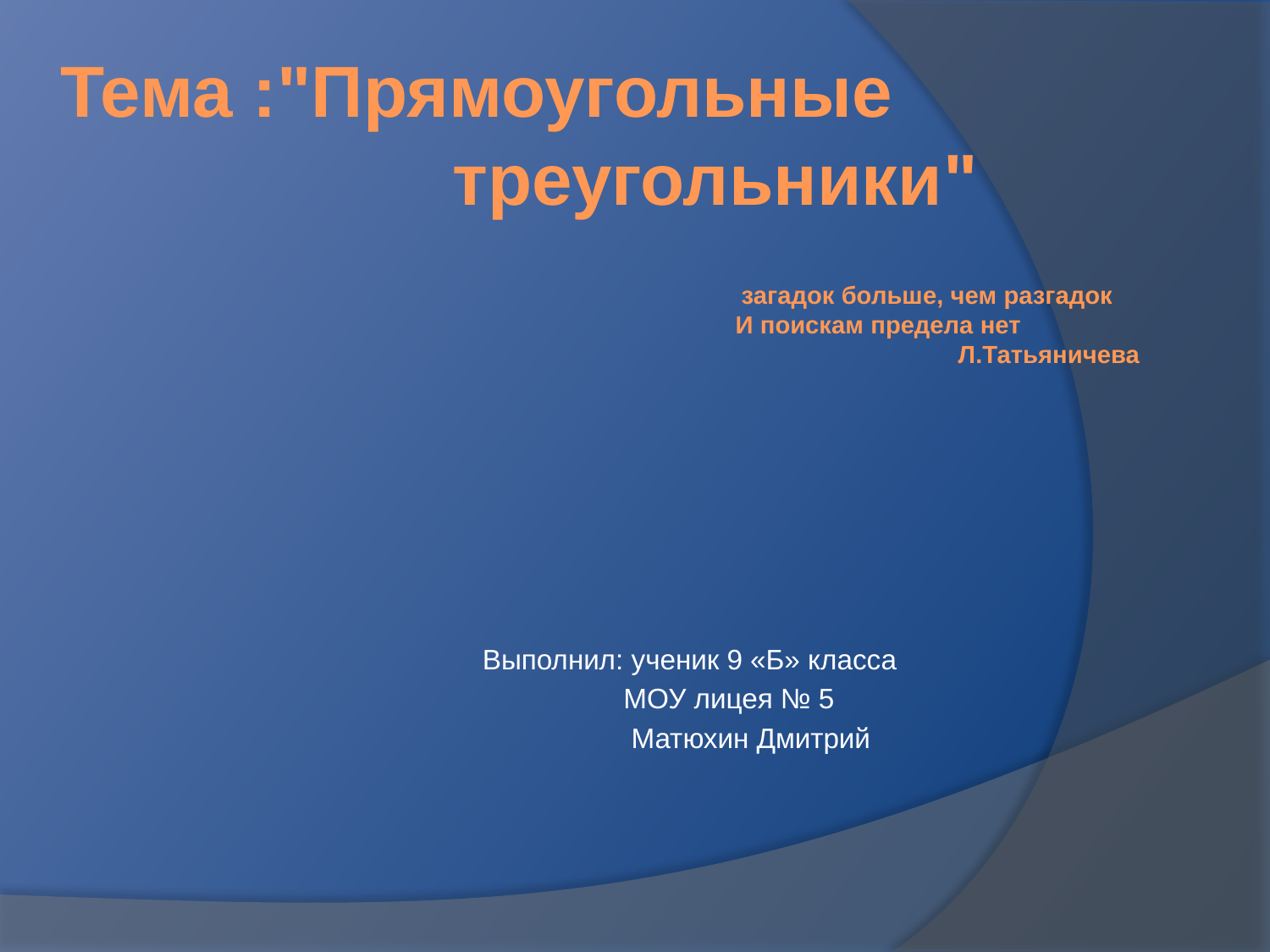

# Тема :"Прямоугольные                            треугольники" загадок больше, чем разгадок И поискам предела нет Л.Татьяничева

   Выполнил: ученик 9 «Б» класса
                     МОУ лицея № 5
                      Матюхин Дмитрий